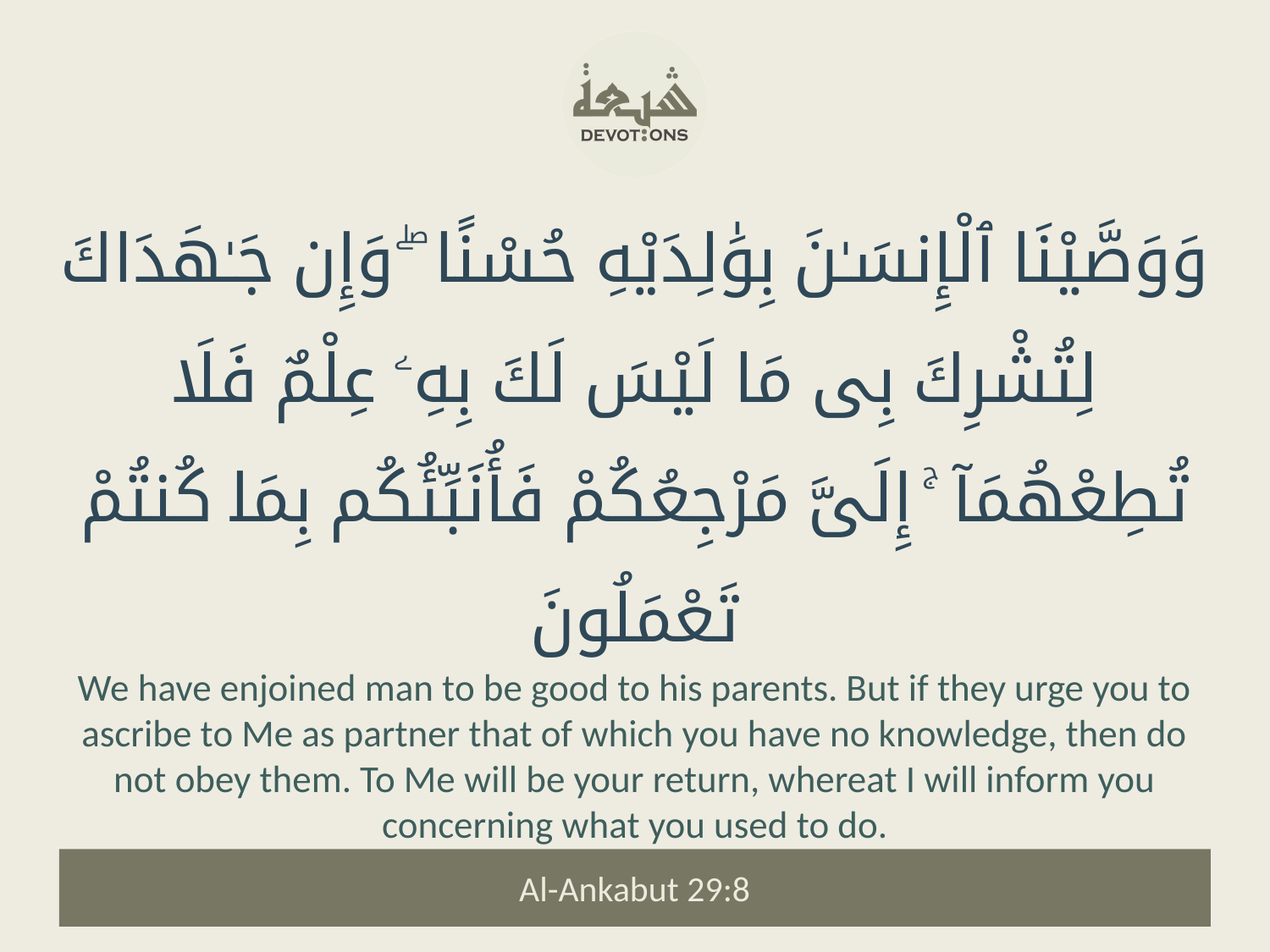

وَوَصَّيْنَا ٱلْإِنسَـٰنَ بِوَٰلِدَيْهِ حُسْنًا ۖ وَإِن جَـٰهَدَاكَ لِتُشْرِكَ بِى مَا لَيْسَ لَكَ بِهِۦ عِلْمٌ فَلَا تُطِعْهُمَآ ۚ إِلَىَّ مَرْجِعُكُمْ فَأُنَبِّئُكُم بِمَا كُنتُمْ تَعْمَلُونَ
We have enjoined man to be good to his parents. But if they urge you to ascribe to Me as partner that of which you have no knowledge, then do not obey them. To Me will be your return, whereat I will inform you concerning what you used to do.
Al-Ankabut 29:8